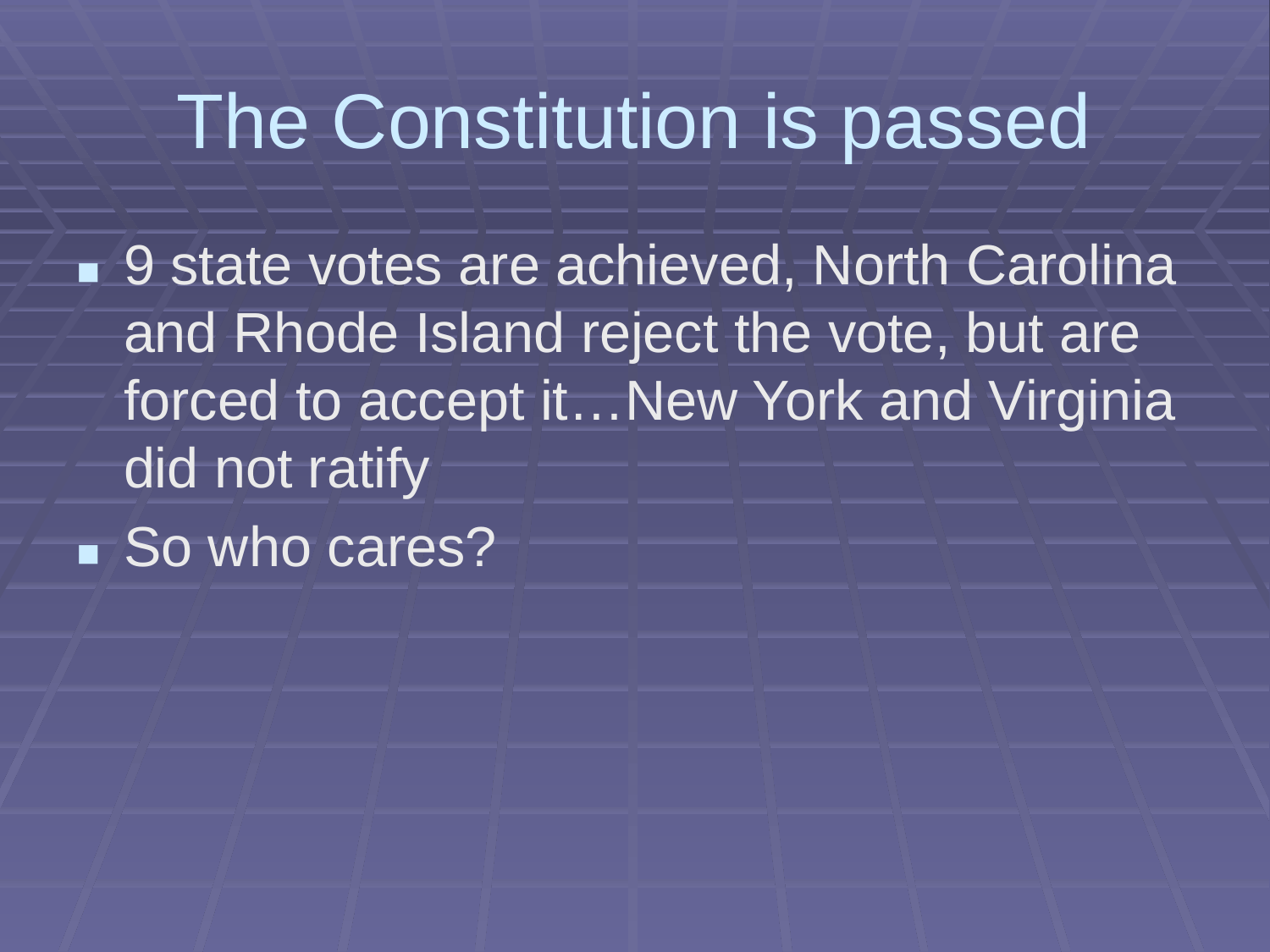

# The Constitution is passed
9 state votes are achieved, North Carolina and Rhode Island reject the vote, but are forced to accept it…New York and Virginia did not ratify
So who cares?